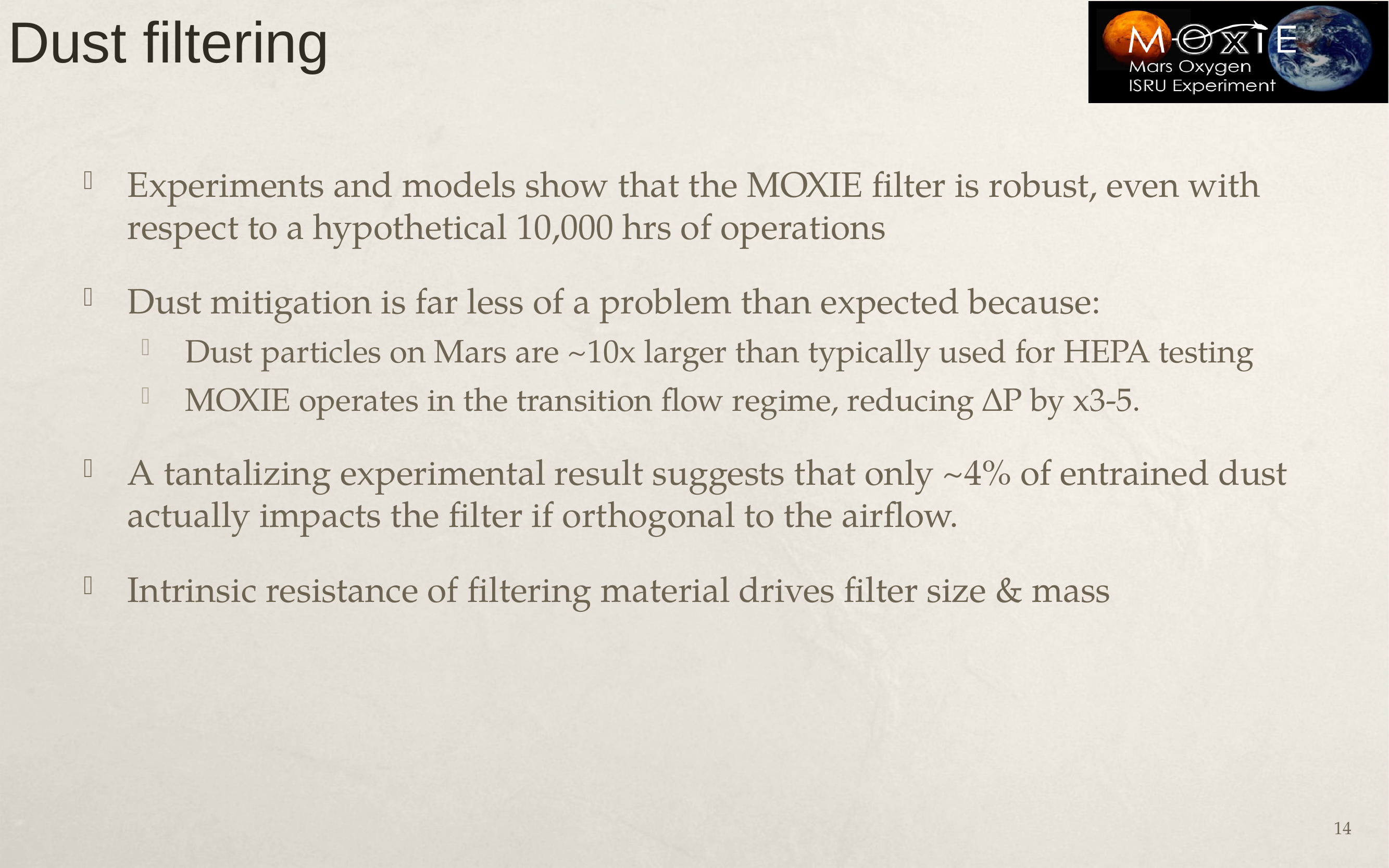

# Dust filtering
Experiments and models show that the MOXIE filter is robust, even with respect to a hypothetical 10,000 hrs of operations
Dust mitigation is far less of a problem than expected because:
Dust particles on Mars are ~10x larger than typically used for HEPA testing
MOXIE operates in the transition flow regime, reducing ∆P by x3-5.
A tantalizing experimental result suggests that only ~4% of entrained dust actually impacts the filter if orthogonal to the airflow.
Intrinsic resistance of filtering material drives filter size & mass

14